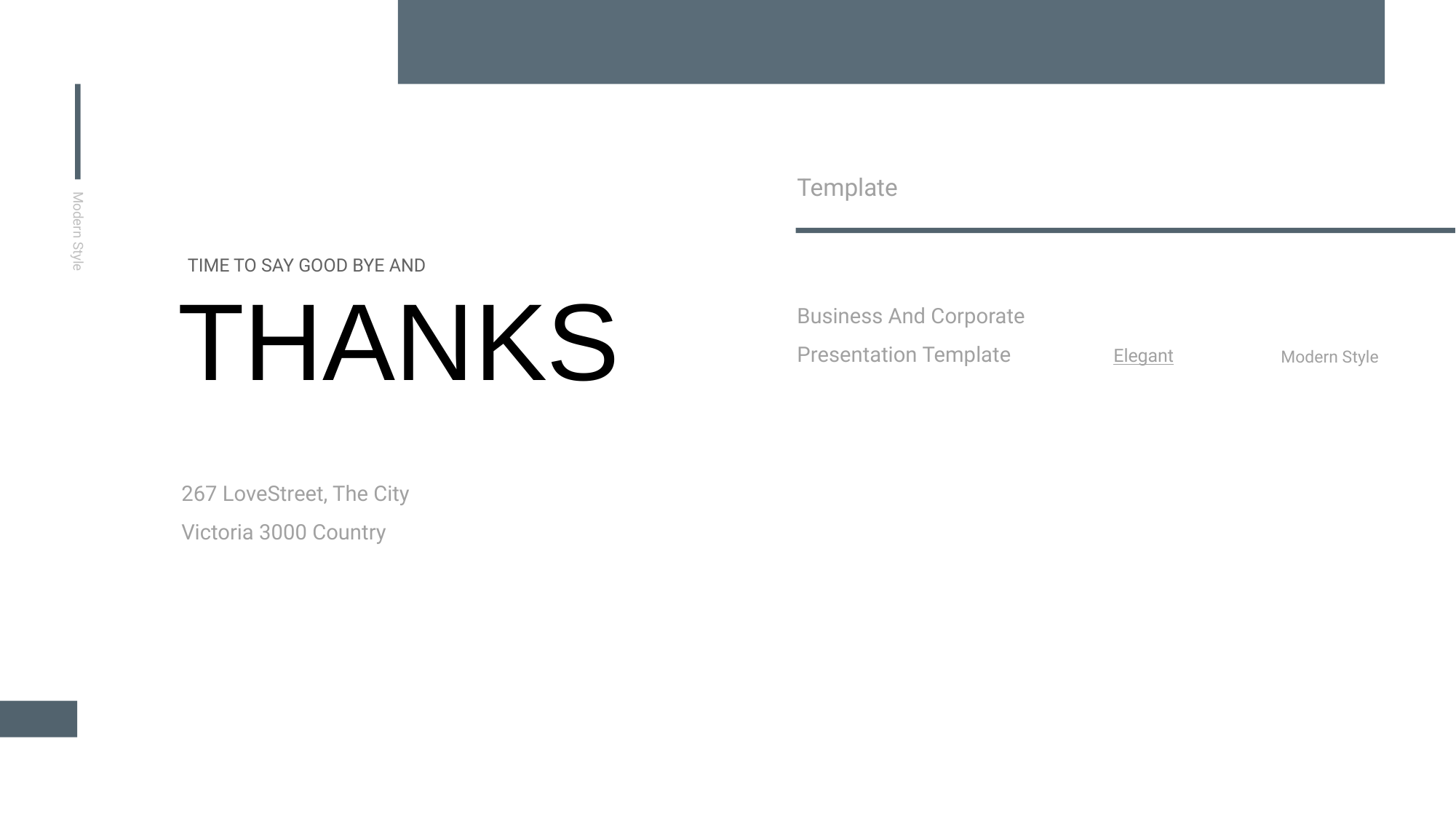

Template
Modern Style

TIME TO SAY GOOD BYE AND
THANKS
Business And Corporate Presentation Template
Elegant
Modern Style
267 LoveStreet, The City
Victoria 3000 Country